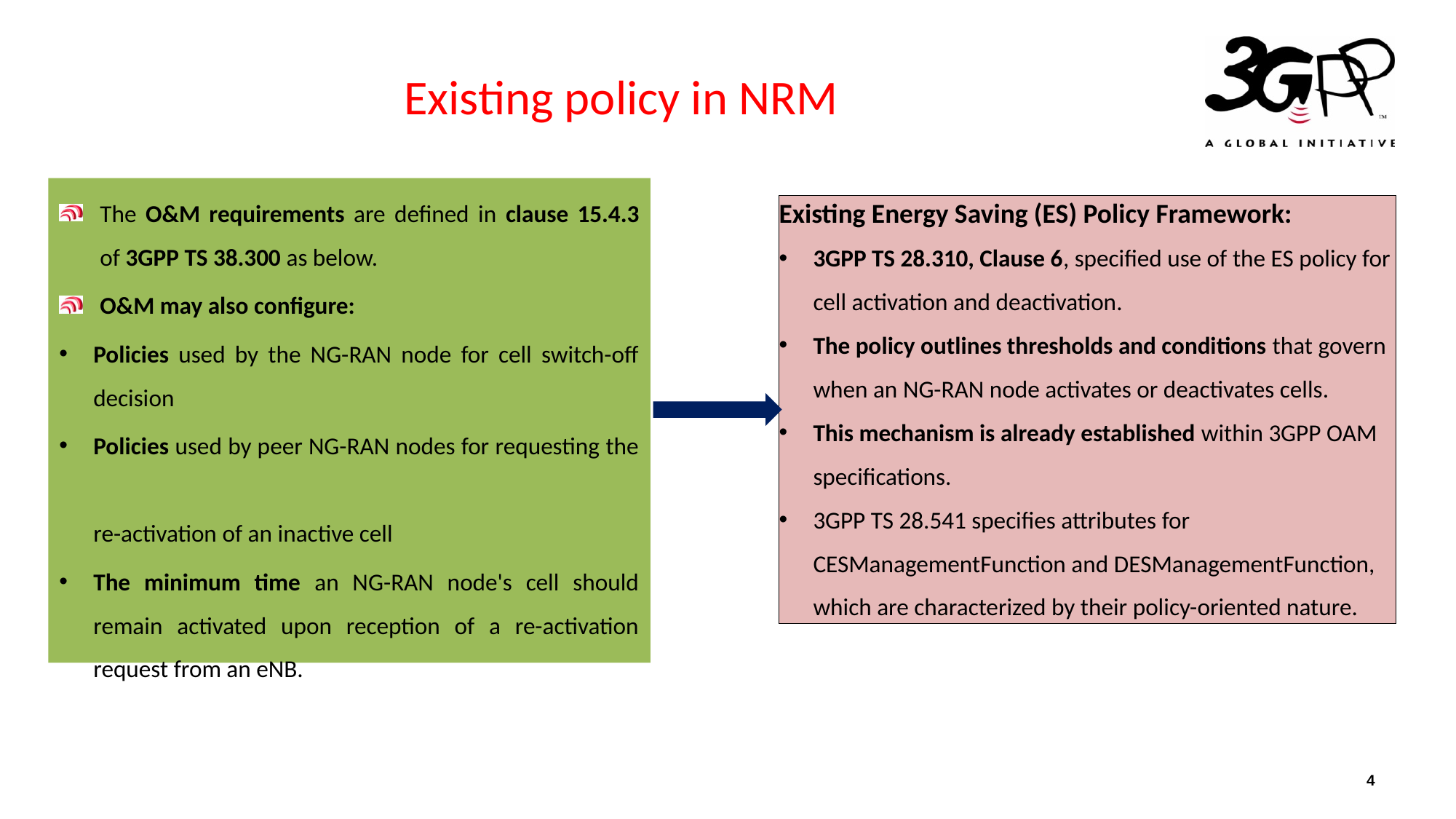

# Existing policy in NRM
The O&M requirements are defined in clause 15.4.3 of 3GPP TS 38.300 as below.
O&M may also configure:
Policies used by the NG-RAN node for cell switch-off decision
Policies used by peer NG-RAN nodes for requesting the
re-activation of an inactive cell
The minimum time an NG-RAN node's cell should remain activated upon reception of a re-activation request from an eNB.
Existing Energy Saving (ES) Policy Framework:
3GPP TS 28.310, Clause 6, specified use of the ES policy for cell activation and deactivation.
The policy outlines thresholds and conditions that govern when an NG-RAN node activates or deactivates cells.
This mechanism is already established within 3GPP OAM specifications.
3GPP TS 28.541 specifies attributes for CESManagementFunction and DESManagementFunction, which are characterized by their policy-oriented nature.